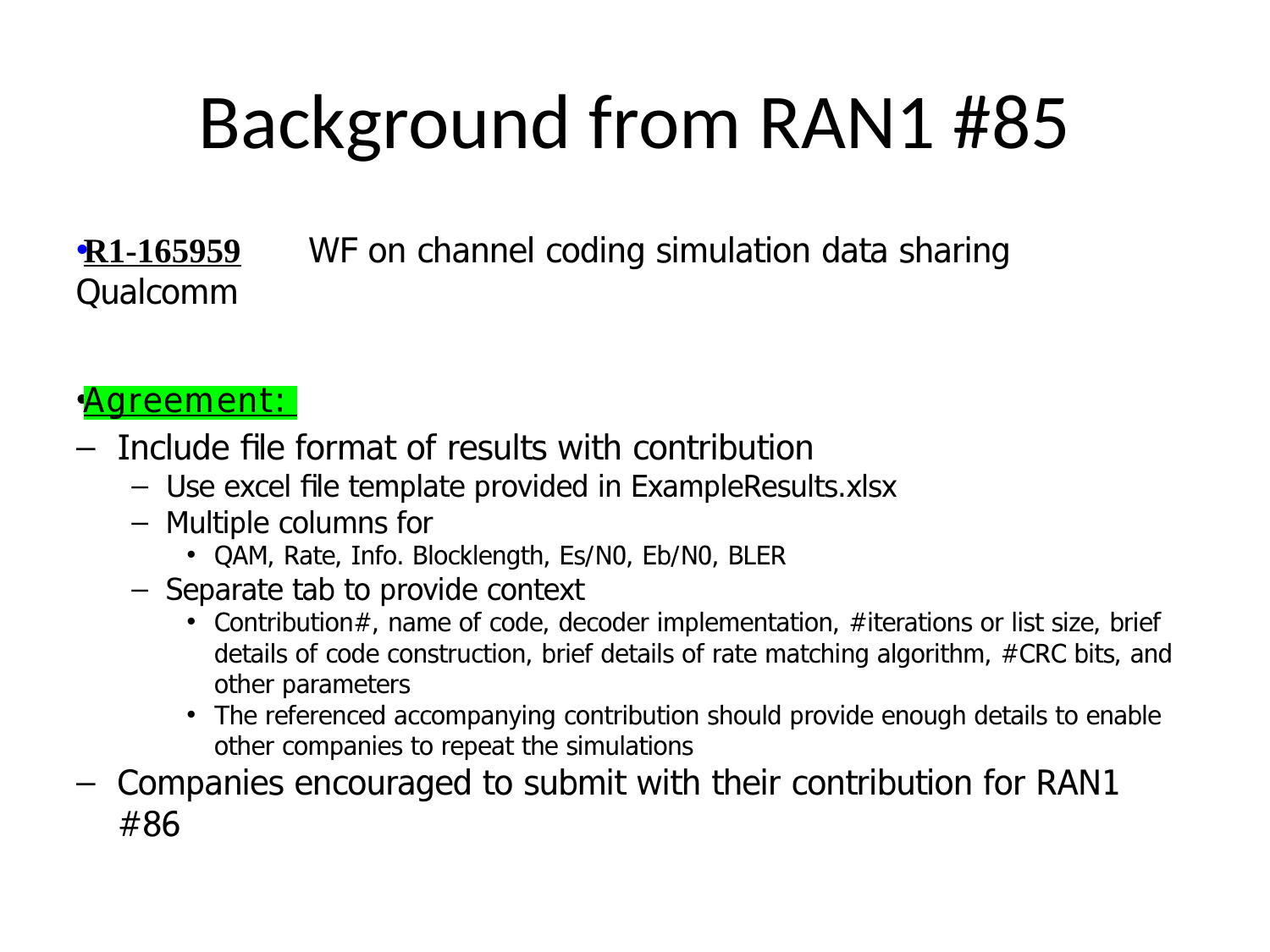

# Background from RAN1 #85
R1-165959	WF on channel coding simulation data sharing	Qualcomm

Agreement:
Include file format of results with contribution
Use excel file template provided in ExampleResults.xlsx
Multiple columns for
QAM, Rate, Info. Blocklength, Es/N0, Eb/N0, BLER
Separate tab to provide context
Contribution#, name of code, decoder implementation, #iterations or list size, brief details of code construction, brief details of rate matching algorithm, #CRC bits, and other parameters
The referenced accompanying contribution should provide enough details to enable other companies to repeat the simulations
Companies encouraged to submit with their contribution for RAN1 #86